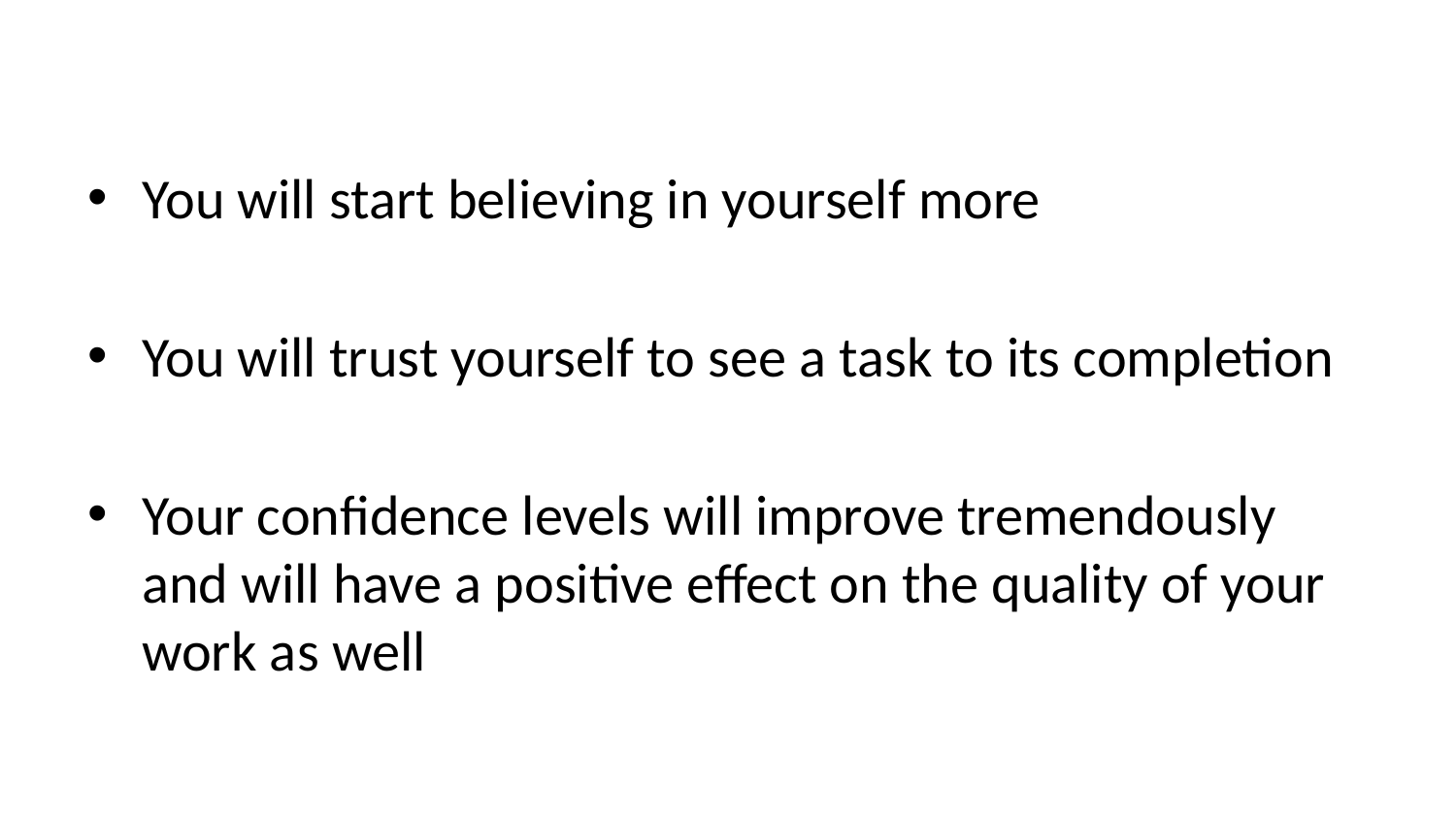

You will start believing in yourself more

You will trust yourself to see a task to its completion

Your confidence levels will improve tremendously and will have a positive effect on the quality of your work as well